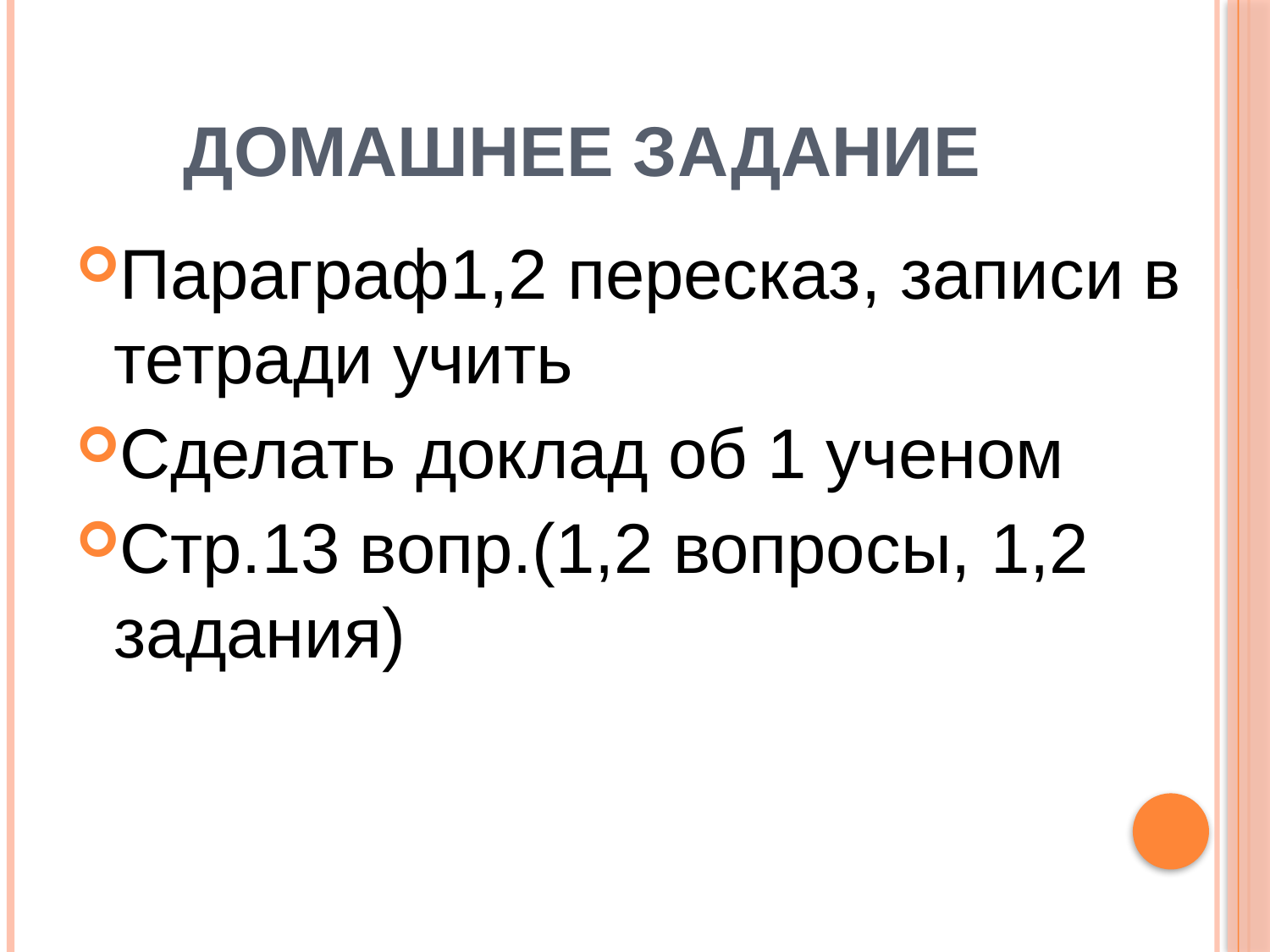

# Домашнее задание
Параграф1,2 пересказ, записи в тетради учить
Сделать доклад об 1 ученом
Стр.13 вопр.(1,2 вопросы, 1,2 задания)